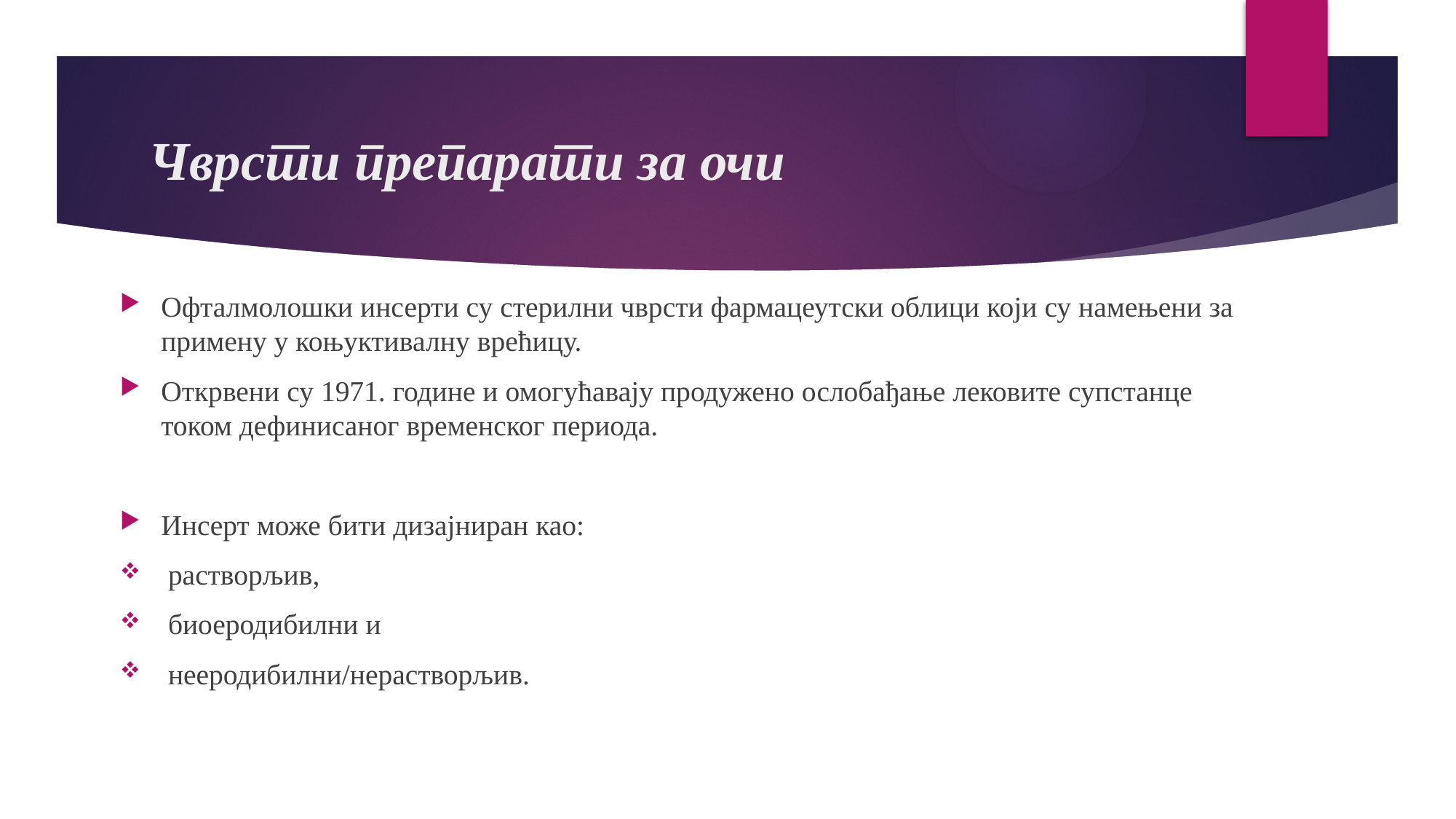

# Чврсти препарати за очи
Офталмолошки инсерти су стерилни чврсти фармацеутски облици који су намењени за примену у коњуктивалну врећицу.
Открвени су 1971. године и омогућавају продужено ослобађање лековите супстанце током дефинисаног временског периода.

Инсерт може бити дизајниран као:
 растворљив,
 биоеродибилни и
 нееродибилни/нерастворљив.